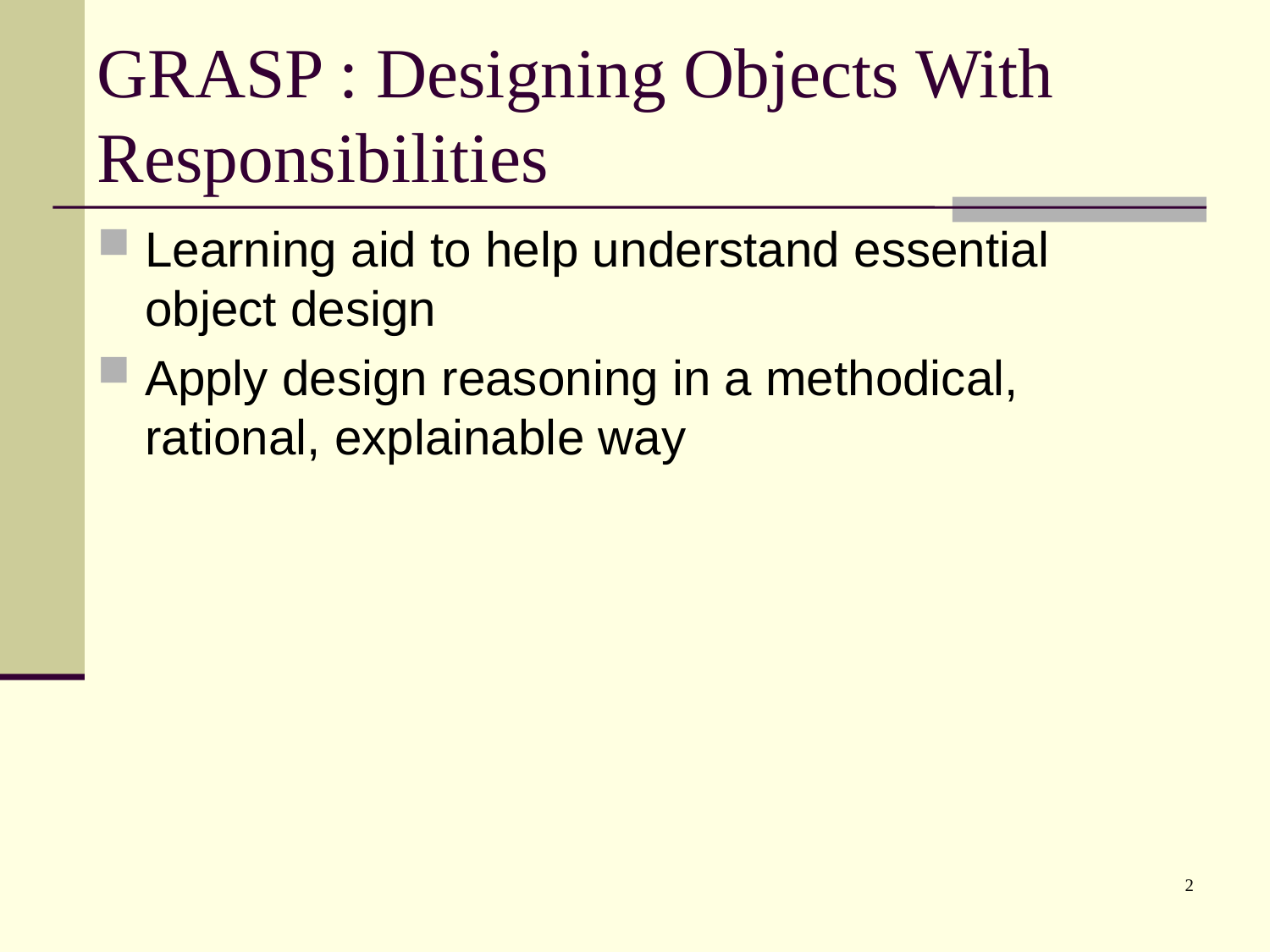

# GRASP : Designing Objects With Responsibilities
Learning aid to help understand essential object design
Apply design reasoning in a methodical, rational, explainable way
2